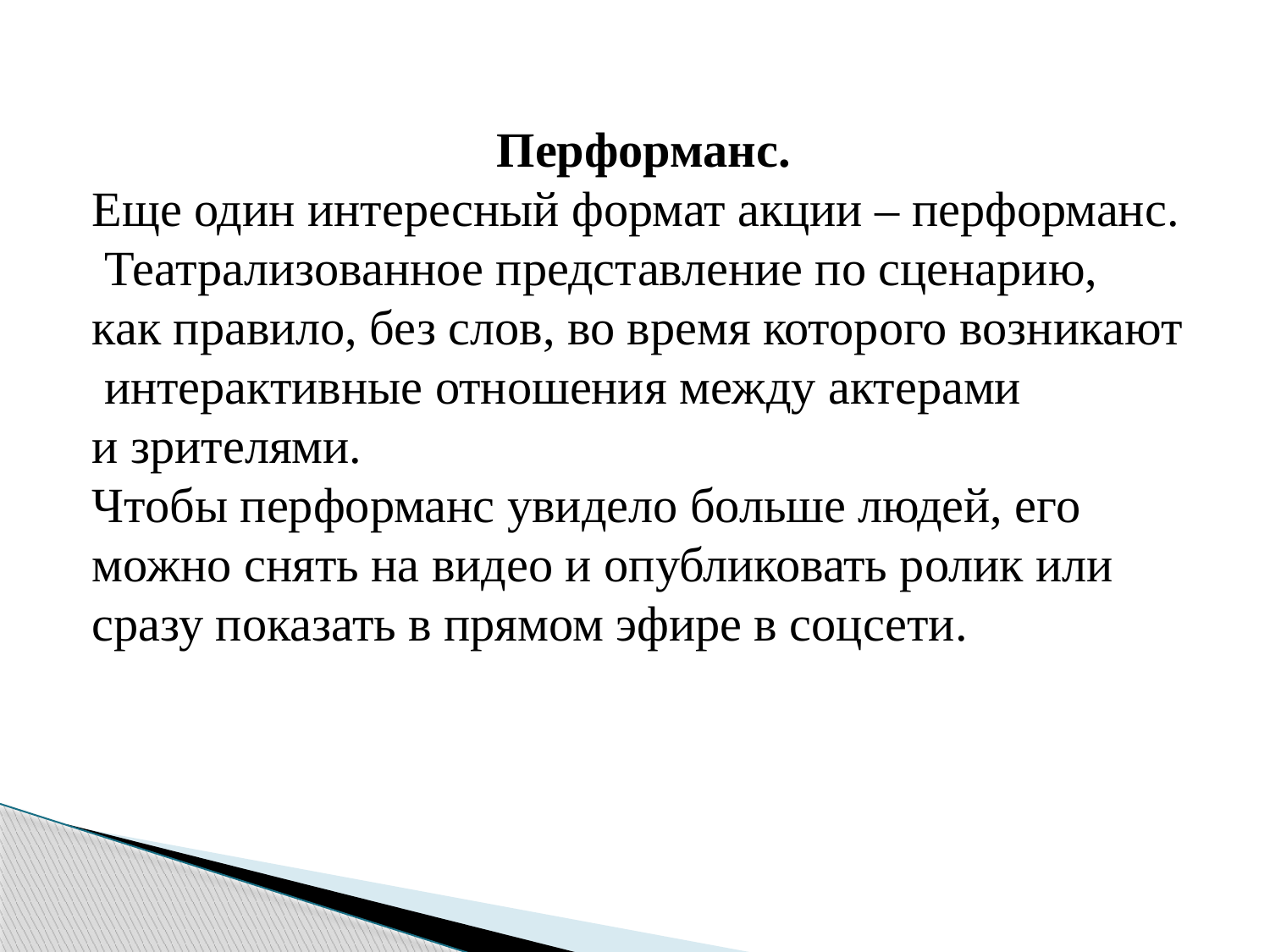

Перформанс.
Еще один интересный формат акции – перформанс.
 Театрализованное представление по сценарию,
как правило, без слов, во время которого возникают
 интерактивные отношения между актерами и зрителями.
Чтобы перформанс увидело больше людей, его можно снять на видео и опубликовать ролик или сразу показать в прямом эфире в соцсети.